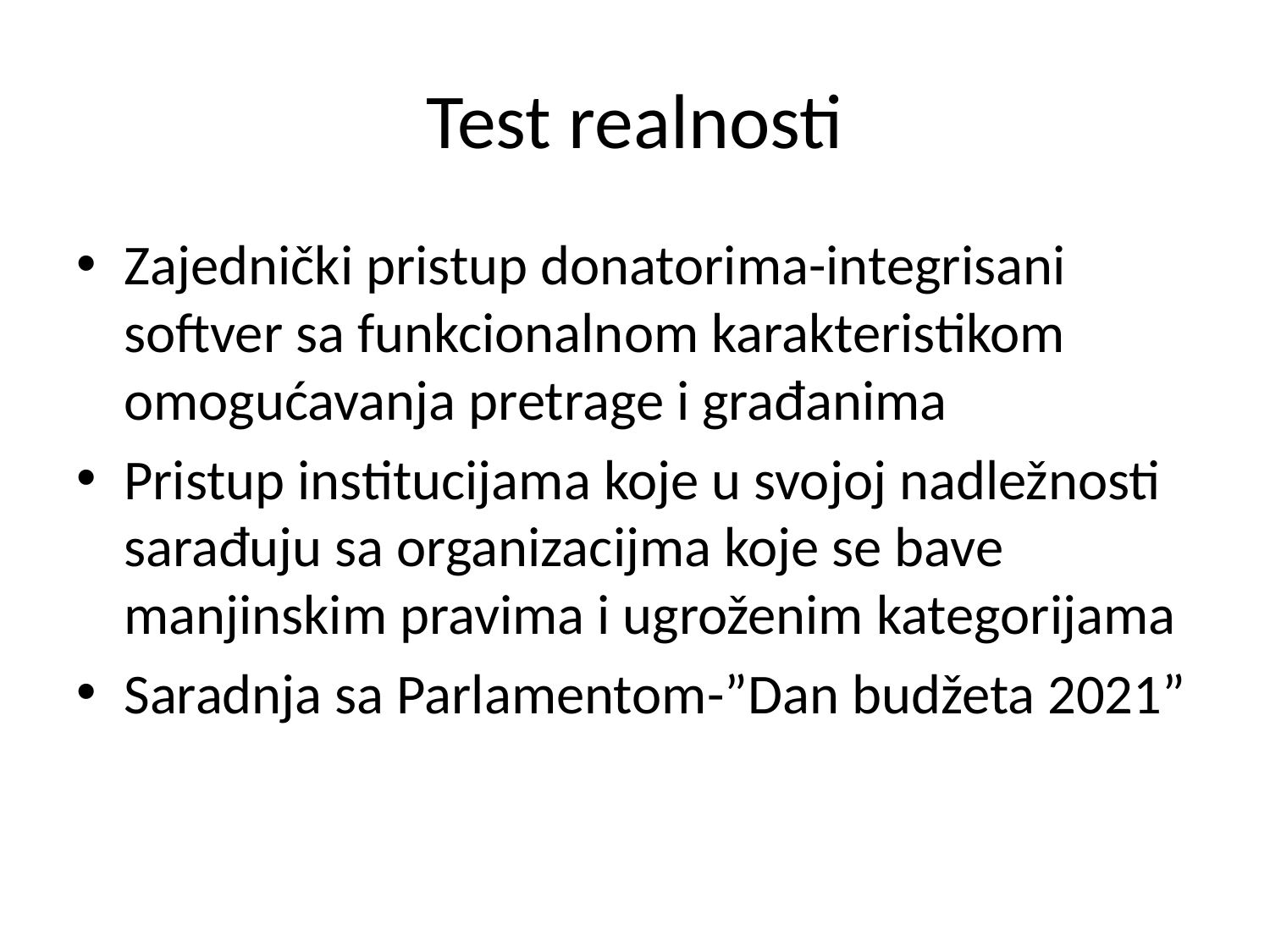

# Test realnosti
Zajednički pristup donatorima-integrisani softver sa funkcionalnom karakteristikom omogućavanja pretrage i građanima
Pristup institucijama koje u svojoj nadležnosti sarađuju sa organizacijma koje se bave manjinskim pravima i ugroženim kategorijama
Saradnja sa Parlamentom-”Dan budžeta 2021”